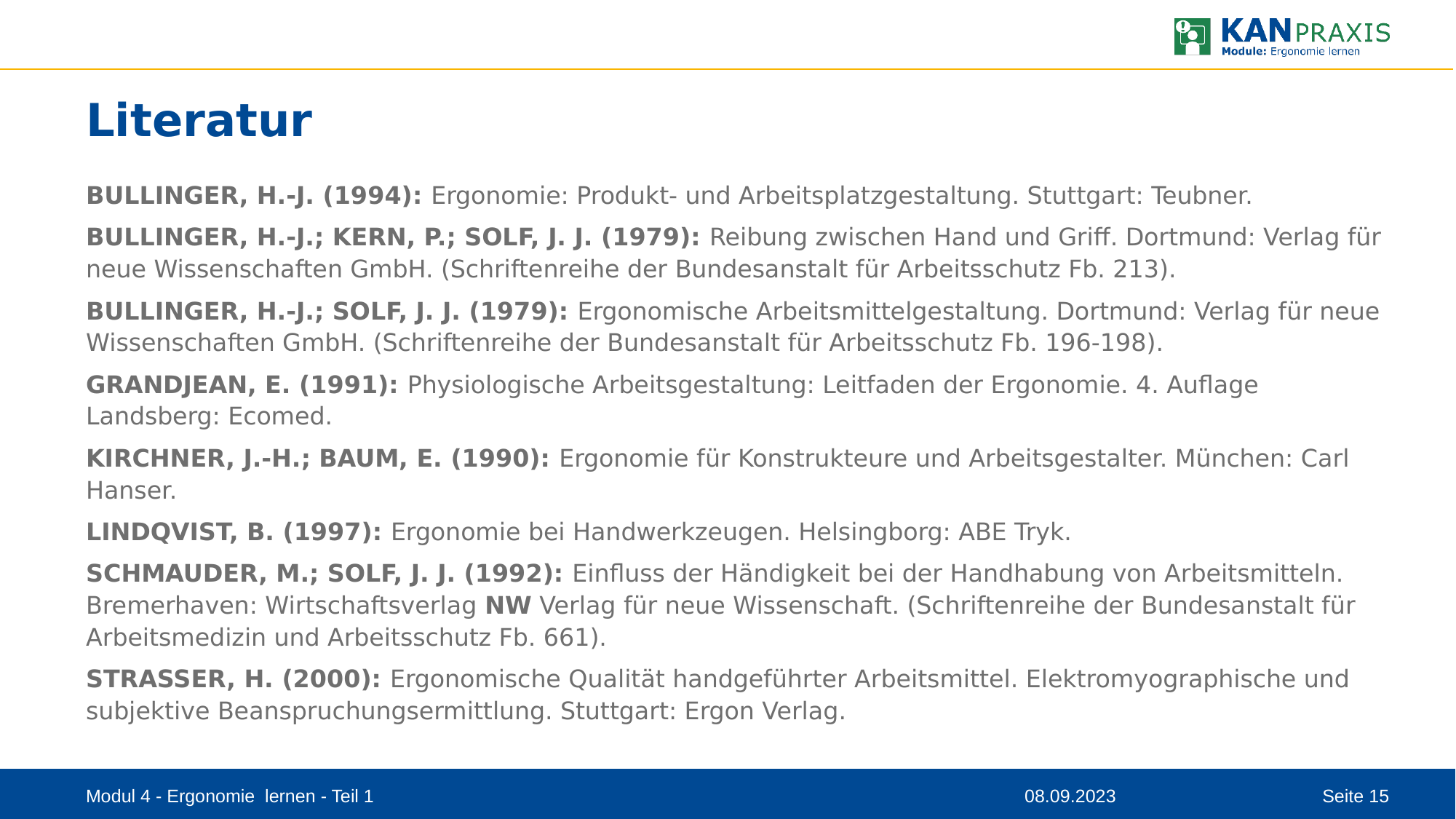

# Literatur
BULLINGER, H.-J. (1994): Ergonomie: Produkt- und Arbeitsplatzgestaltung. Stuttgart: Teubner.
BULLINGER, H.-J.; KERN, P.; SOLF, J. J. (1979): Reibung zwischen Hand und Griff. Dortmund: Verlag für neue Wissenschaften GmbH. (Schriftenreihe der Bundesanstalt für Arbeitsschutz Fb. 213).
BULLINGER, H.-J.; SOLF, J. J. (1979): Ergonomische Arbeitsmittelgestaltung. Dortmund: Verlag für neue Wissenschaften GmbH. (Schriftenreihe der Bundesanstalt für Arbeitsschutz Fb. 196-198).
GRANDJEAN, E. (1991): Physiologische Arbeitsgestaltung: Leitfaden der Ergonomie. 4. Auflage Landsberg: Ecomed.
KIRCHNER, J.-H.; BAUM, E. (1990): Ergonomie für Konstrukteure und Arbeitsgestalter. München: Carl Hanser.
LINDQVIST, B. (1997): Ergonomie bei Handwerkzeugen. Helsingborg: ABE Tryk.
SCHMAUDER, M.; SOLF, J. J. (1992): Einfluss der Händigkeit bei der Handhabung von Arbeitsmitteln. Bremerhaven: Wirtschaftsverlag NW Verlag für neue Wissenschaft. (Schriftenreihe der Bundesanstalt für Arbeitsmedizin und Arbeitsschutz Fb. 661).
STRASSER, H. (2000): Ergonomische Qualität handgeführter Arbeitsmittel. Elektromyographische und subjektive Beanspruchungsermittlung. Stuttgart: Ergon Verlag.

Modul 4 - Ergonomie  lernen - Teil 1
08.09.2023
Seite 15